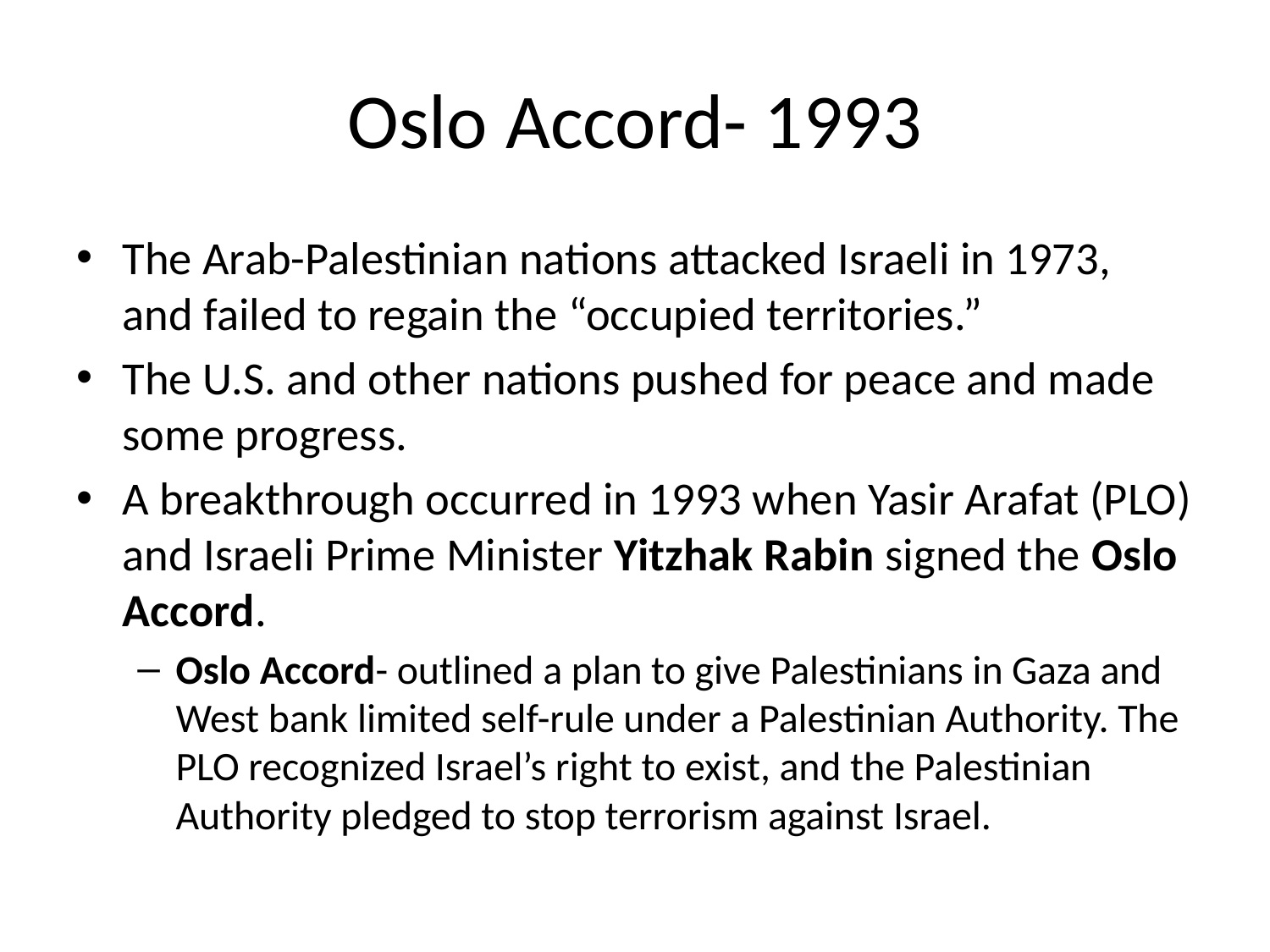

# Oslo Accord- 1993
The Arab-Palestinian nations attacked Israeli in 1973, and failed to regain the “occupied territories.”
The U.S. and other nations pushed for peace and made some progress.
A breakthrough occurred in 1993 when Yasir Arafat (PLO) and Israeli Prime Minister Yitzhak Rabin signed the Oslo Accord.
Oslo Accord- outlined a plan to give Palestinians in Gaza and West bank limited self-rule under a Palestinian Authority. The PLO recognized Israel’s right to exist, and the Palestinian Authority pledged to stop terrorism against Israel.